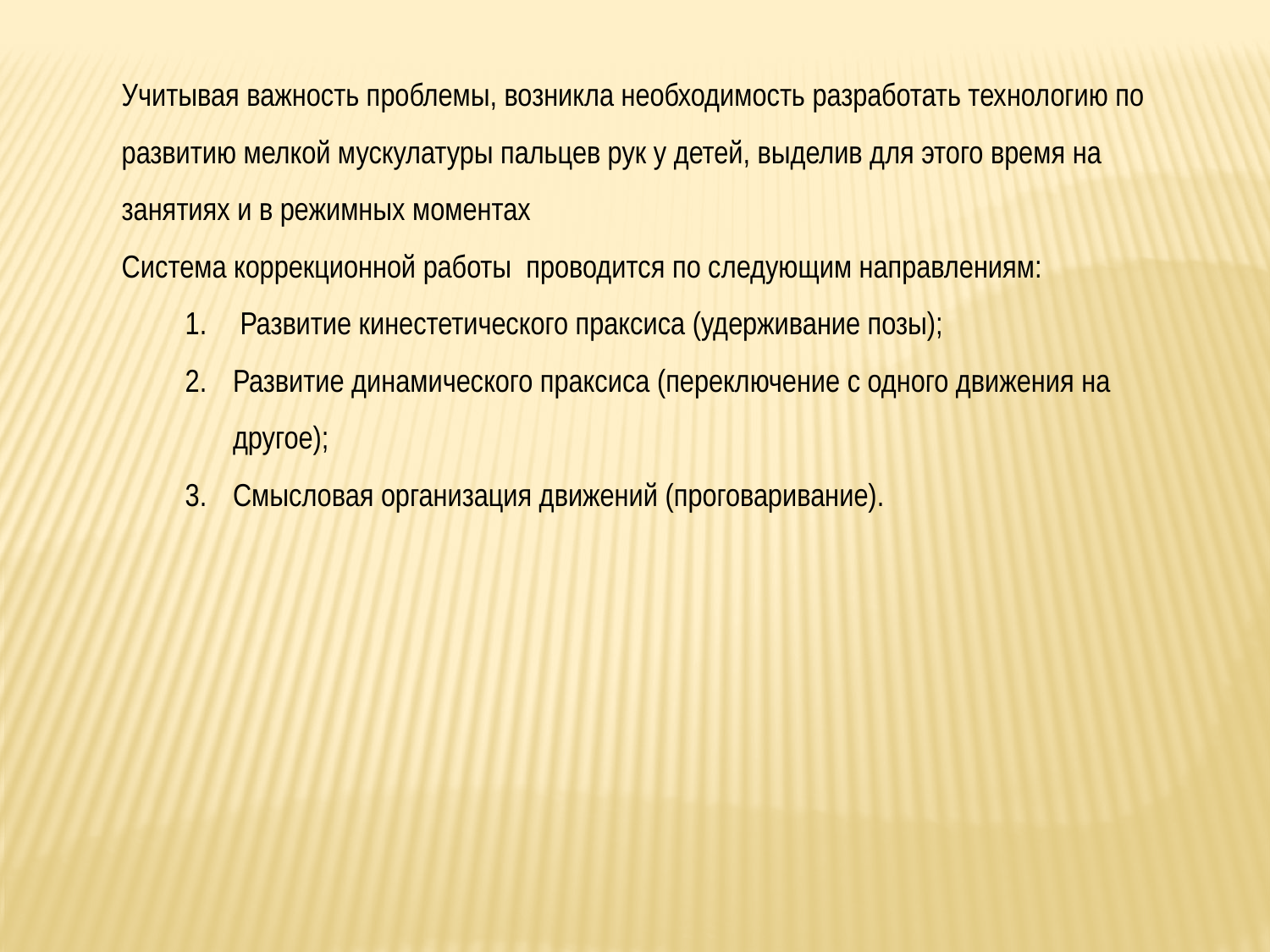

Учитывая важность проблемы, возникла необходимость разработать технологию по развитию мелкой мускулатуры пальцев рук у детей, выделив для этого время на занятиях и в режимных моментах
Система коррекционной работы  проводится по следующим направлениям:
 Развитие кинестетического праксиса (удерживание позы);
Развитие динамического праксиса (переключение с одного движения на другое);
Смысловая организация движений (проговаривание).